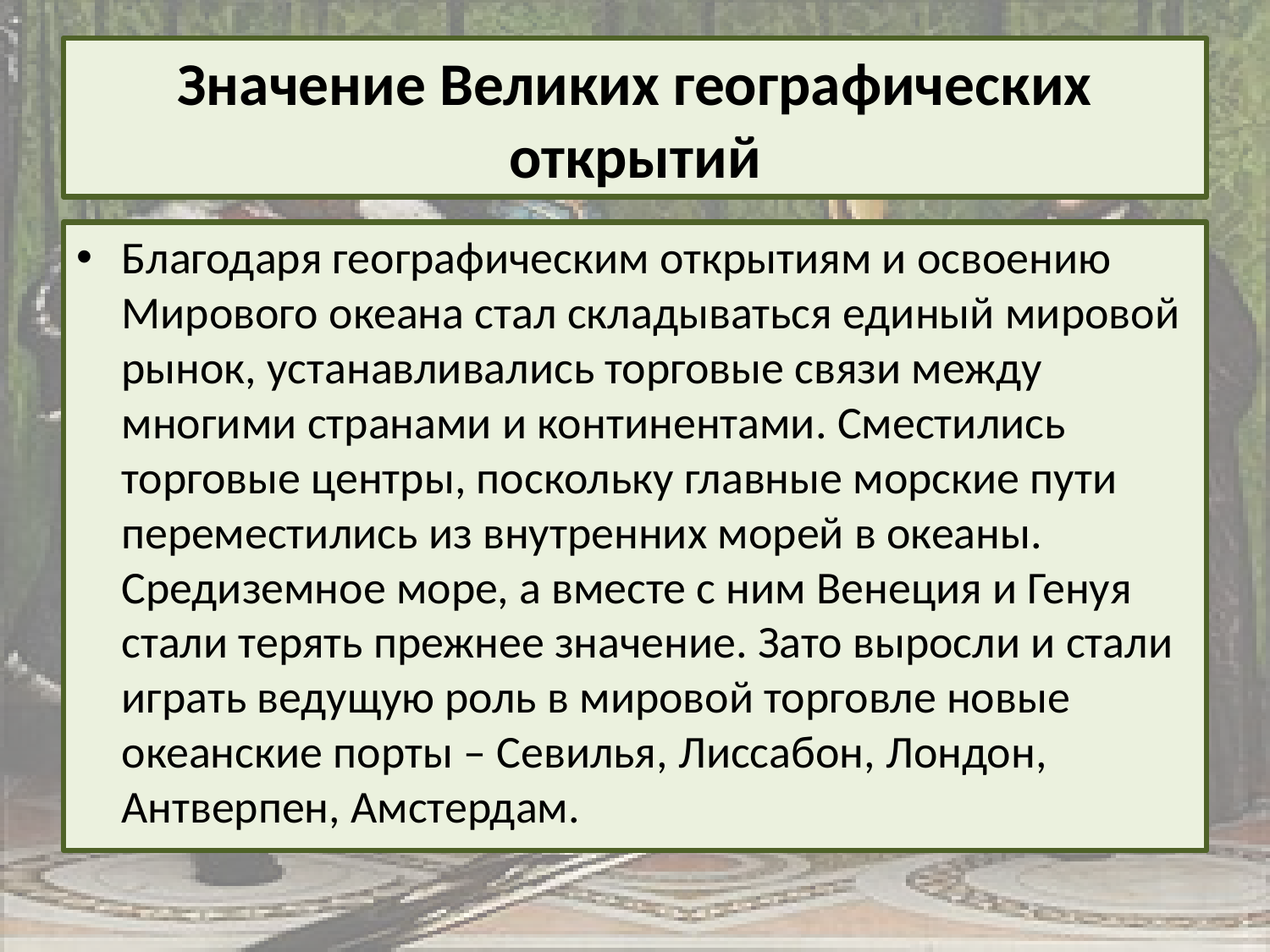

# Значение Великих географических открытий
Благодаря географическим открытиям и освоению Мирового океана стал складываться единый мировой рынок, устанавливались торговые связи между многими странами и континентами. Сместились торговые центры, поскольку главные морские пути переместились из внутренних морей в океаны. Средиземное море, а вместе с ним Венеция и Генуя стали терять прежнее значение. Зато выросли и стали играть ведущую роль в мировой торговле новые океанские порты – Севилья, Лиссабон, Лондон, Антверпен, Амстердам.